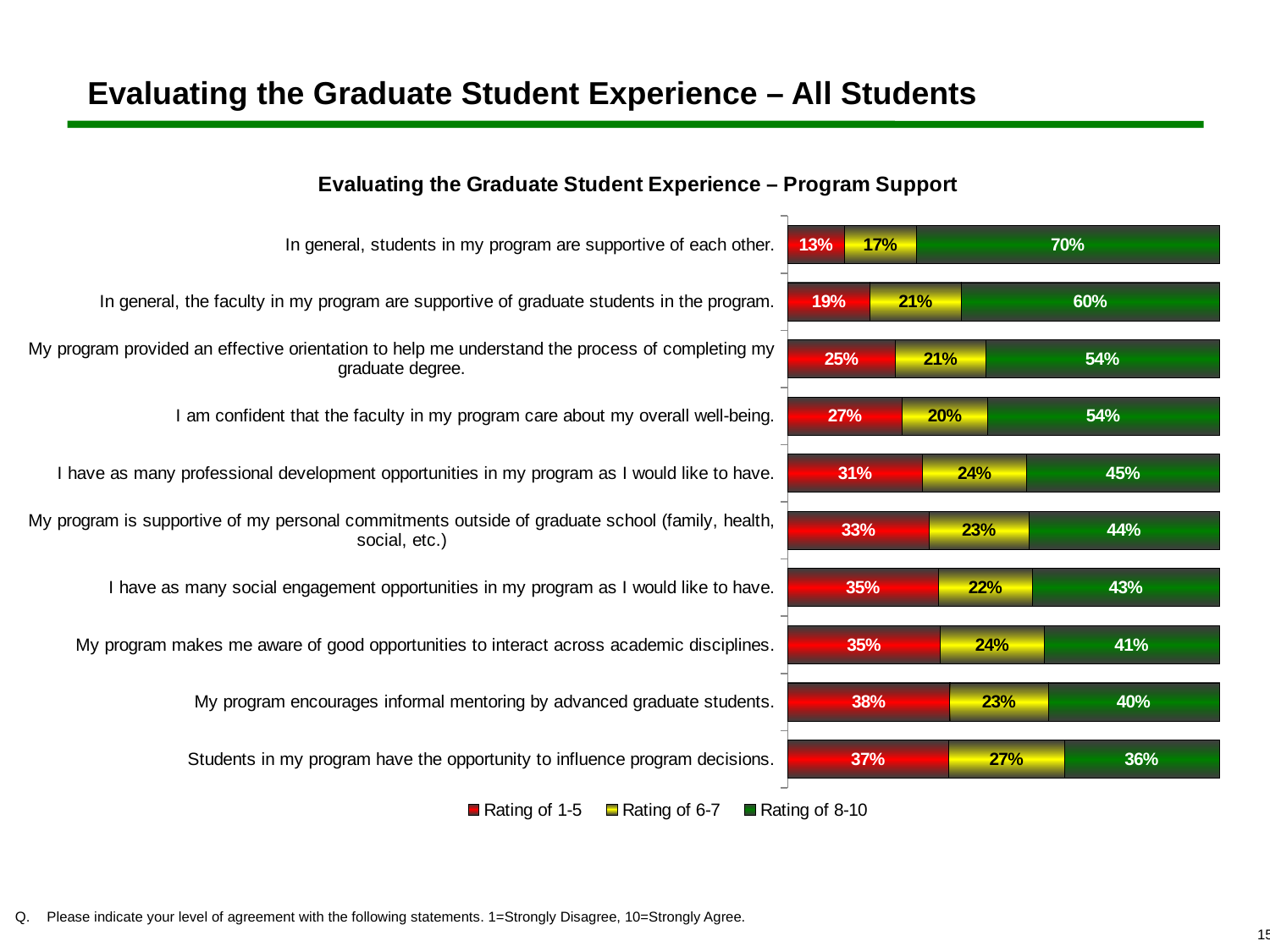

# Evaluating the Graduate Student Experience – All Students

### Chart: Evaluating the Graduate Student Experience – Program Support

| Category | Rating of 1-5 | Rating of 6-7 | Rating of 8-10 |
|---|---|---|---|
| In general, students in my program are supportive of each other. | 0.13067863151991027 | 0.16769489624228828 | 0.7016264722378015 |
| In general, the faculty in my program are supportive of graduate students in the program. | 0.19034250421111734 | 0.21224031443009544 | 0.5974171813587872 |
| My program provided an effective orientation to help me understand the process of completing my graduate degree. | 0.2495793606281548 | 0.20919798093101513 | 0.5412226584408301 |
| I am confident that the faculty in my program care about my overall well-being. | 0.2652832305103758 | 0.19742007851934942 | 0.5372966909702748 |
| I have as many professional development opportunities in my program as I would like to have. | 0.3121841661987647 | 0.24199887703537337 | 0.44581695676586186 |
| My program is supportive of my personal commitments outside of graduate school (family, health, social, etc.) | 0.3277310924369748 | 0.230812324929972 | 0.4414565826330532 |
| I have as many social engagement opportunities in my program as I would like to have. | 0.34926884139482567 | 0.21822272215973004 | 0.43250843644544434 |
| My program makes me aware of good opportunities to interact across academic disciplines. | 0.35376827896512936 | 0.2407199100112486 | 0.40551181102362205 |
| My program encourages informal mentoring by advanced graduate students. | 0.37589285714285714 | 0.22767857142857142 | 0.3964285714285714 |
| Students in my program have the opportunity to influence program decisions. | 0.3728908886389201 | 0.26827896512935884 | 0.35883014623172105 |
Please indicate your level of agreement with the following statements. 1=Strongly Disagree, 10=Strongly Agree.